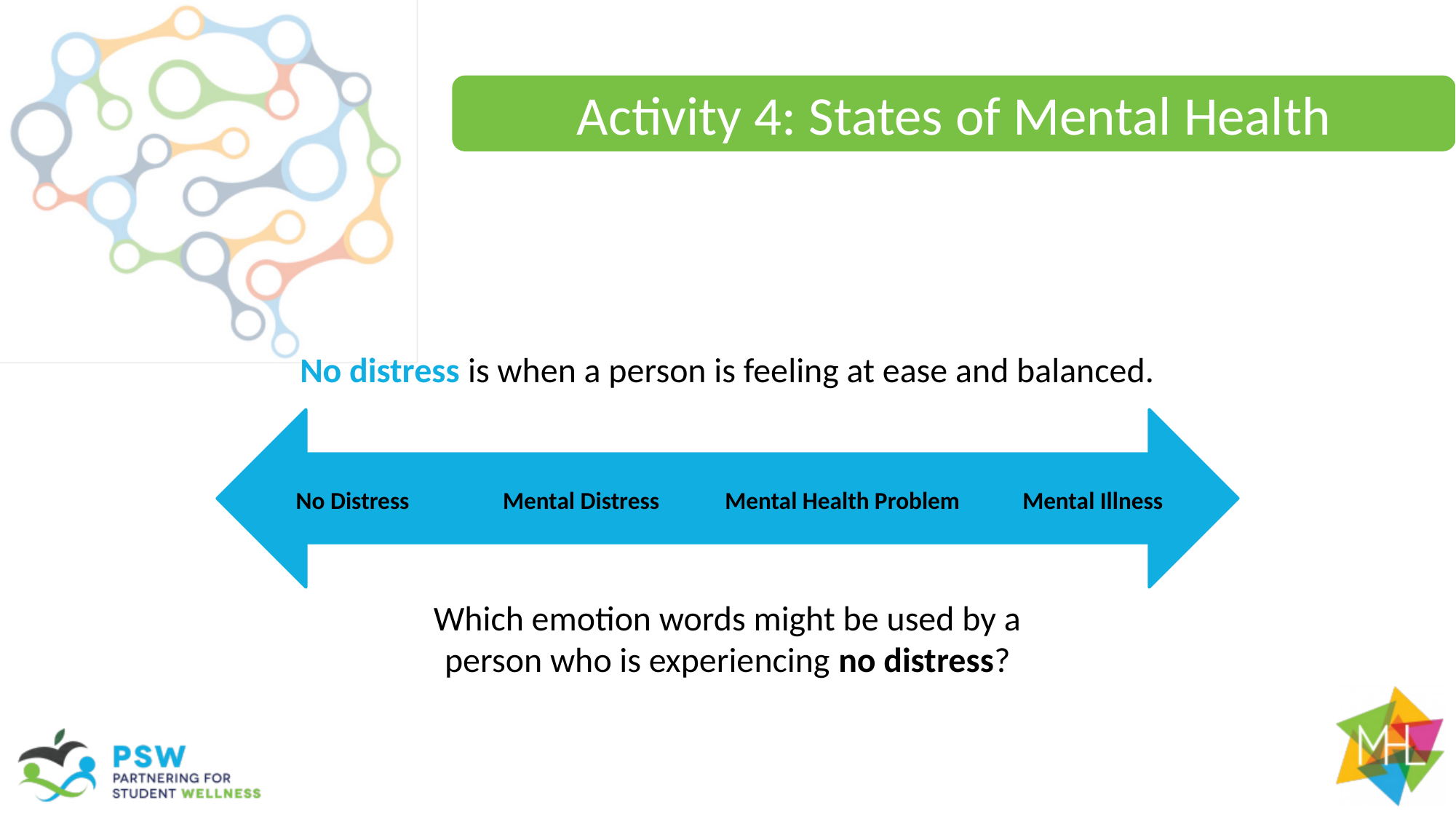

Activity 4: States of Mental Health
No distress is when a person is feeling at ease and balanced.

Mental Distress
Mental Health Problem
No Distress
Mental Illness
Which emotion words might be used by a person who is experiencing no distress?